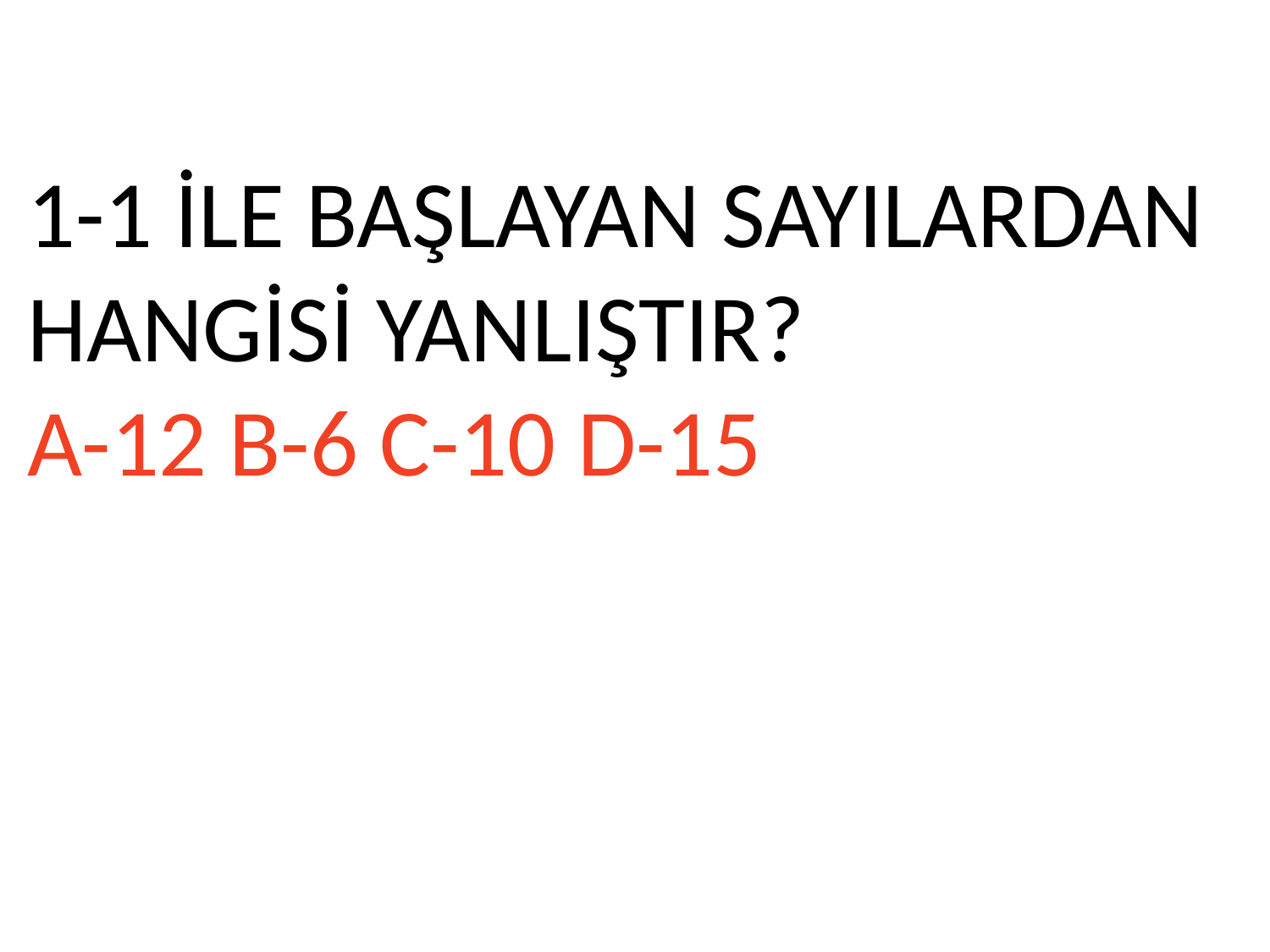

1-1 İLE BAŞLAYAN SAYILARDAN  HANGİSİ YANLIŞTIR?
A-12 B-6 C-10 D-15